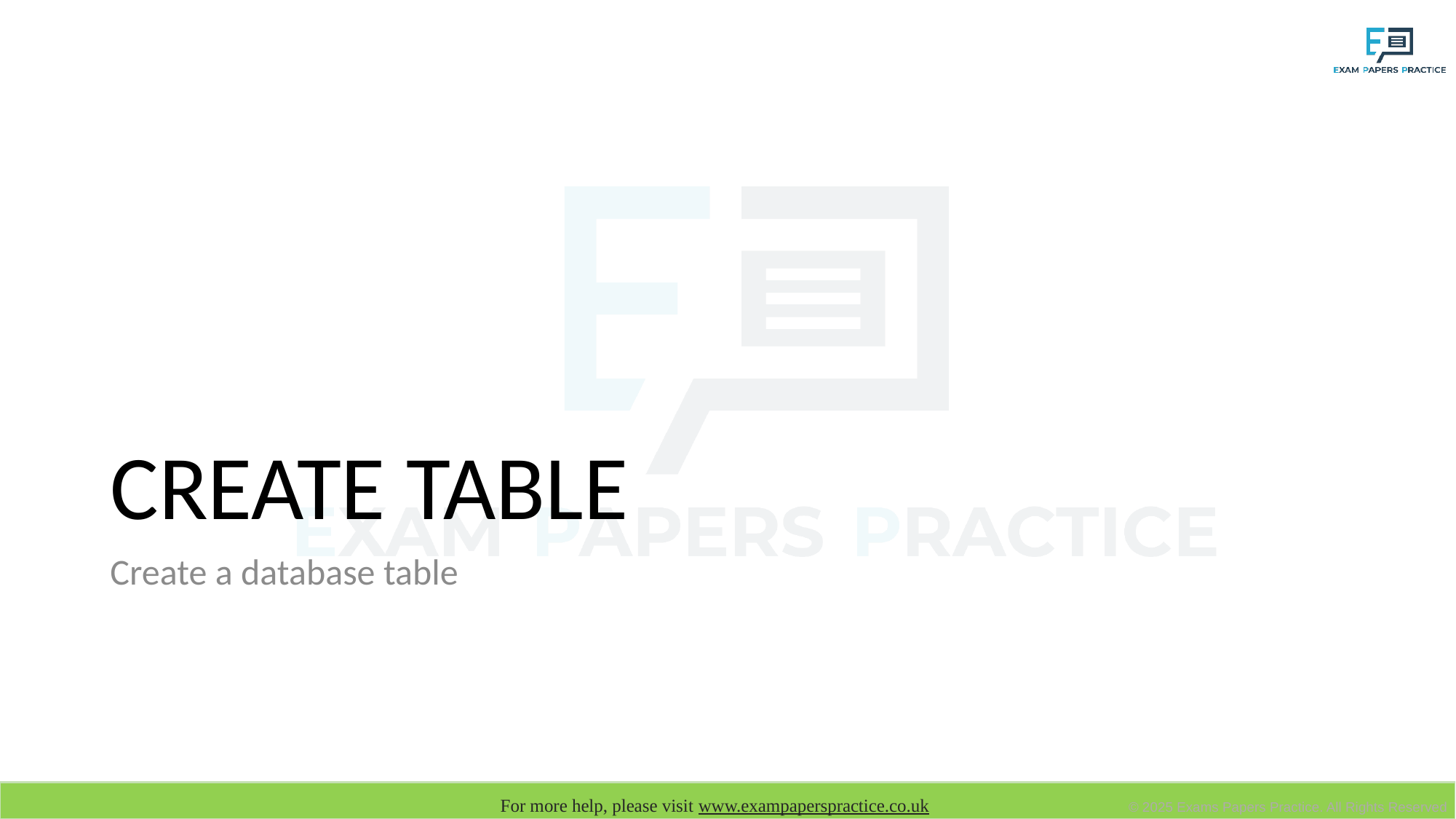

# CREATE TABLE
Create a database table